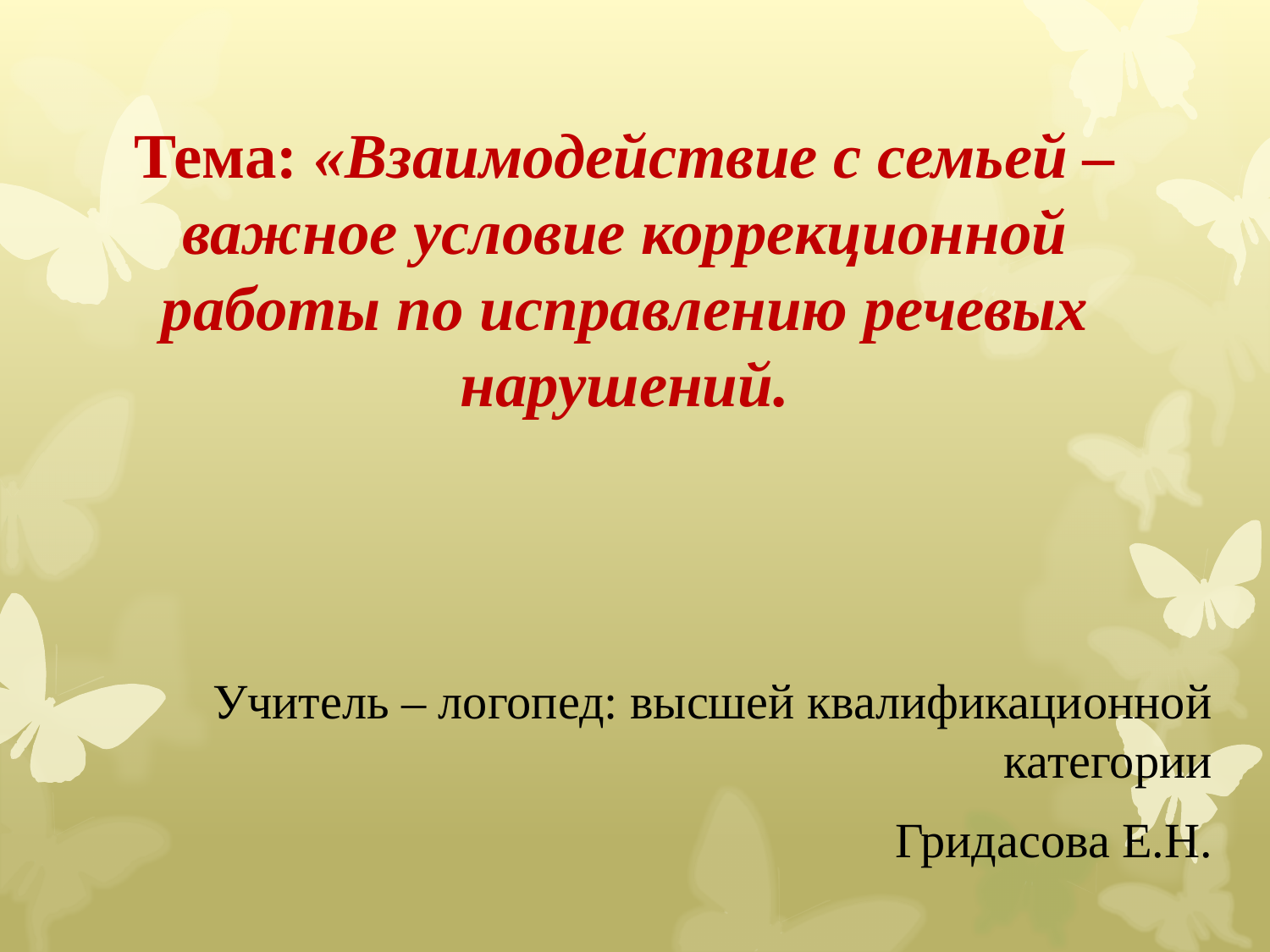

# Тема: «Взаимодействие с семьей – важное условие коррекционной работы по исправлению речевых нарушений.
Учитель – логопед: высшей квалификационной категории
Гридасова Е.Н.